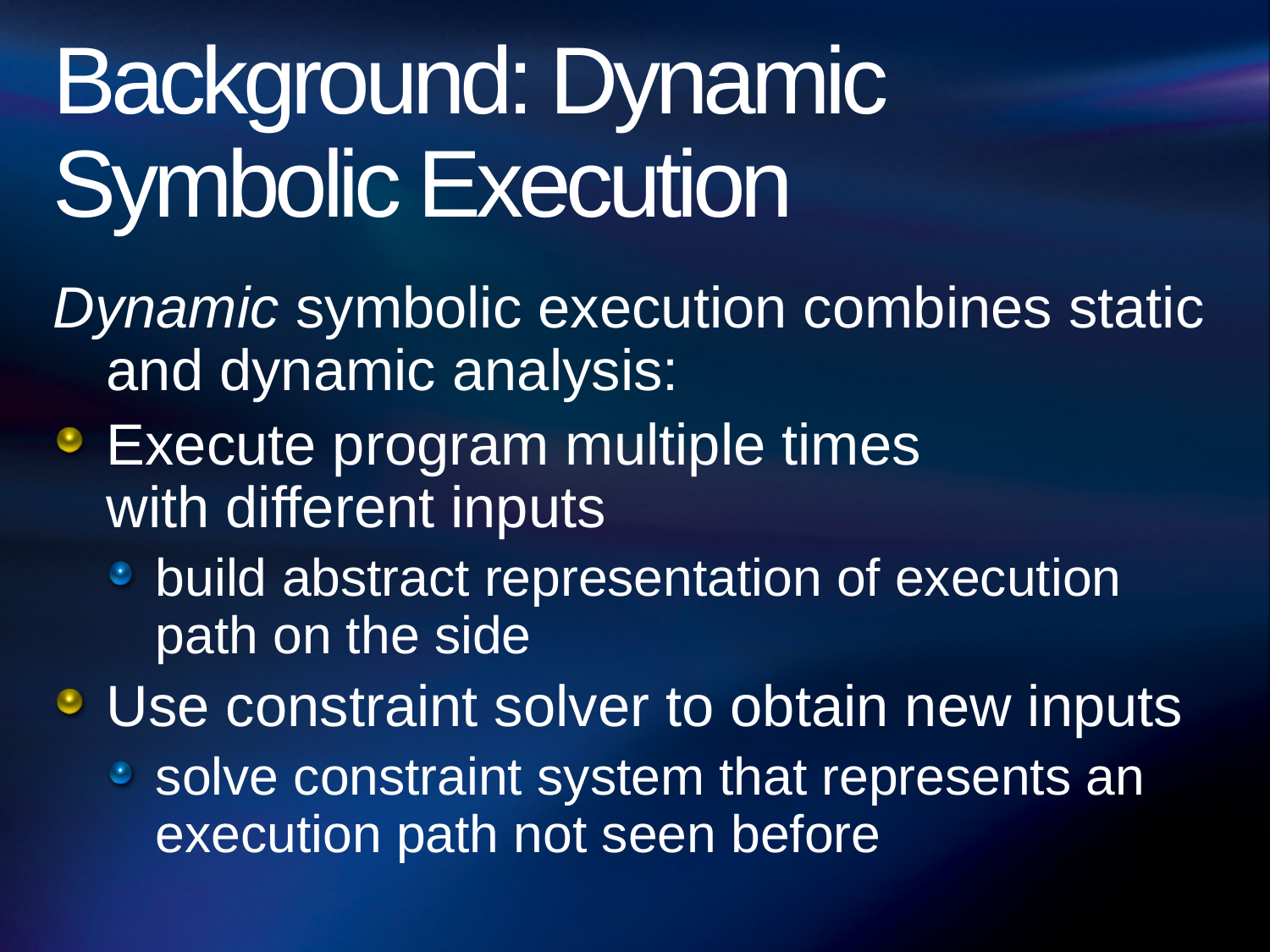

# Background: Dynamic Symbolic Execution

Dynamic symbolic execution combines static and dynamic analysis:
Execute program multiple times
with different inputs
build abstract representation of execution path on the side
Use constraint solver to obtain new inputs
solve constraint system that represents an execution path not seen before